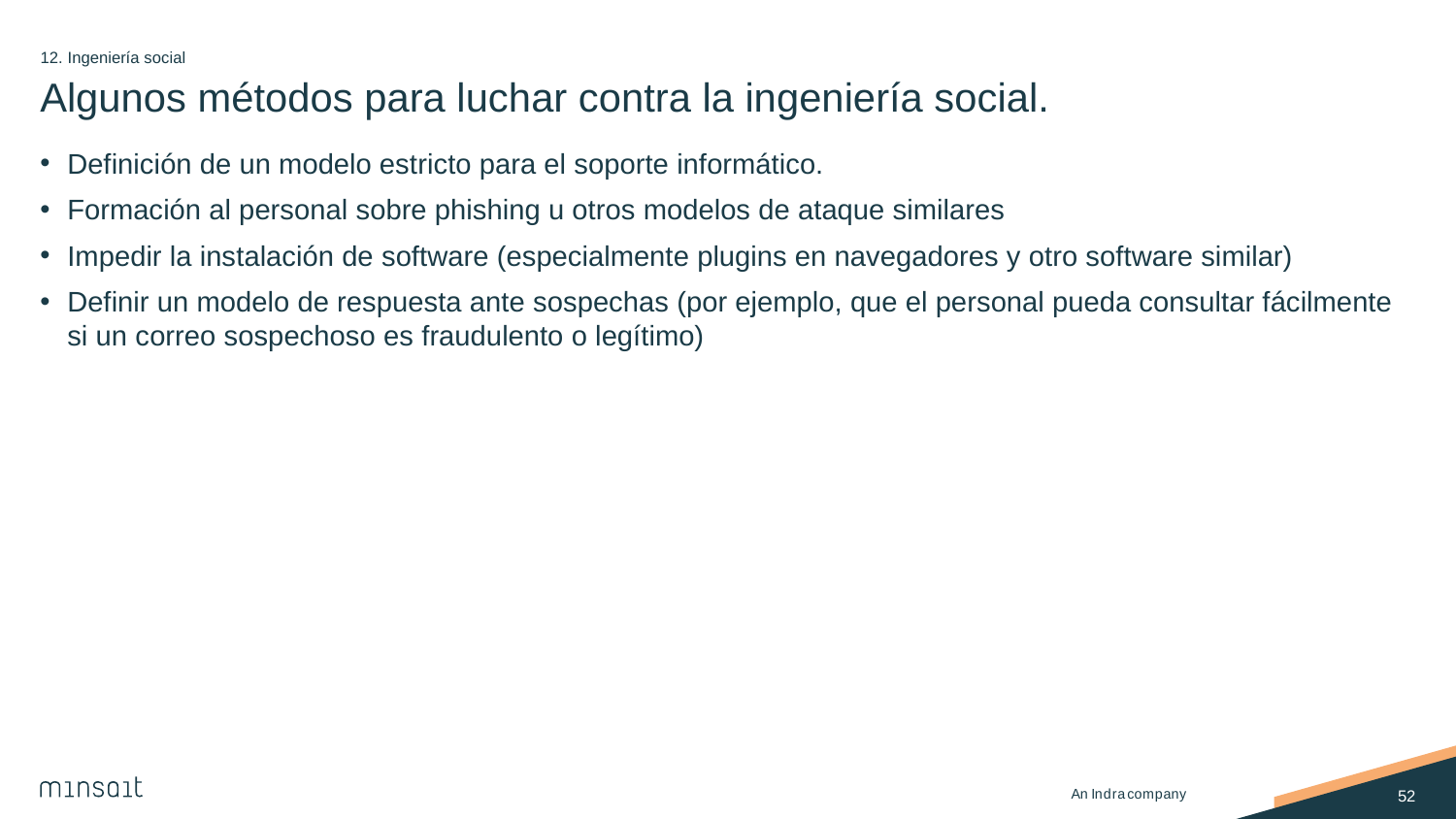

12. Ingeniería social

# Algunos métodos para luchar contra la ingeniería social.
Definición de un modelo estricto para el soporte informático.
Formación al personal sobre phishing u otros modelos de ataque similares
Impedir la instalación de software (especialmente plugins en navegadores y otro software similar)
Definir un modelo de respuesta ante sospechas (por ejemplo, que el personal pueda consultar fácilmente si un correo sospechoso es fraudulento o legítimo)